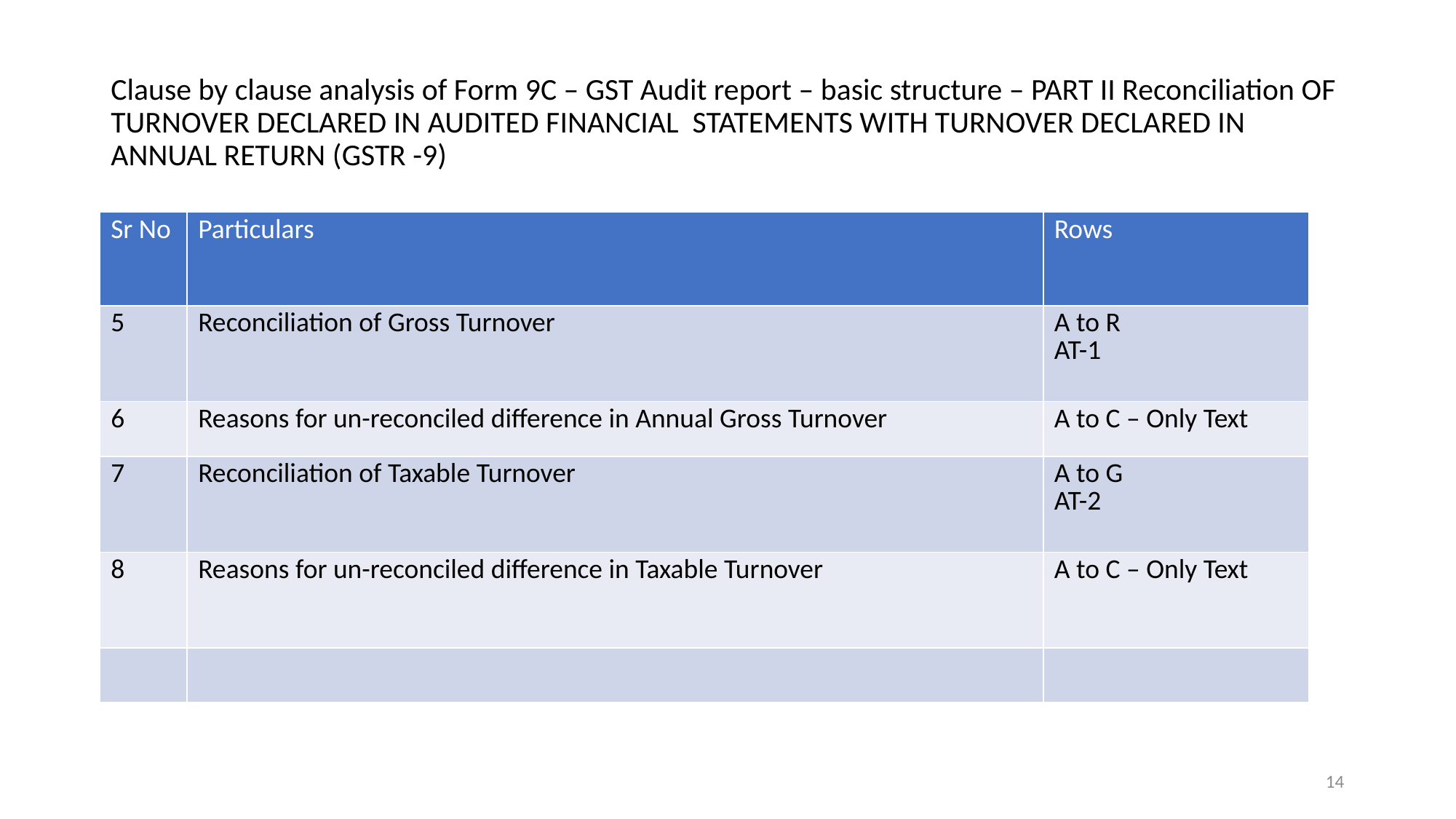

# Clause by clause analysis of Form 9C – GST Audit report – basic structure – PART II Reconciliation OF TURNOVER DECLARED IN AUDITED FINANCIAL  STATEMENTS WITH TURNOVER DECLARED IN ANNUAL RETURN (GSTR -9)
| Sr No | Particulars | Rows |
| --- | --- | --- |
| 5 | Reconciliation of Gross Turnover | A to R AT-1 |
| 6 | Reasons for un-reconciled difference in Annual Gross Turnover | A to C – Only Text |
| 7 | Reconciliation of Taxable Turnover | A to G AT-2 |
| 8 | Reasons for un-reconciled difference in Taxable Turnover | A to C – Only Text |
|  |  |  |
14